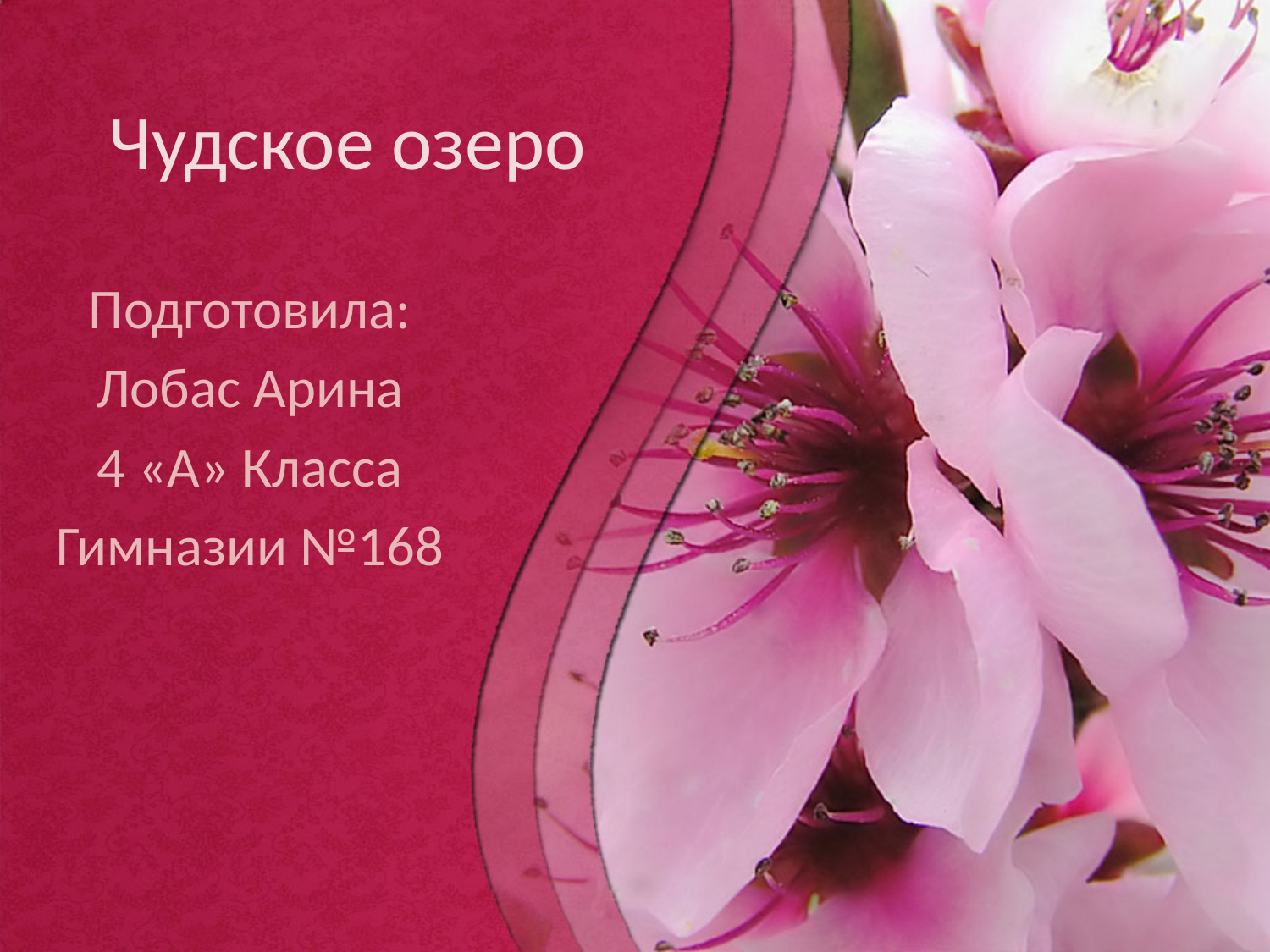

# Чудское озеро
Подготовила:
Лобас Арина
4 «А» Класса
Гимназии №168